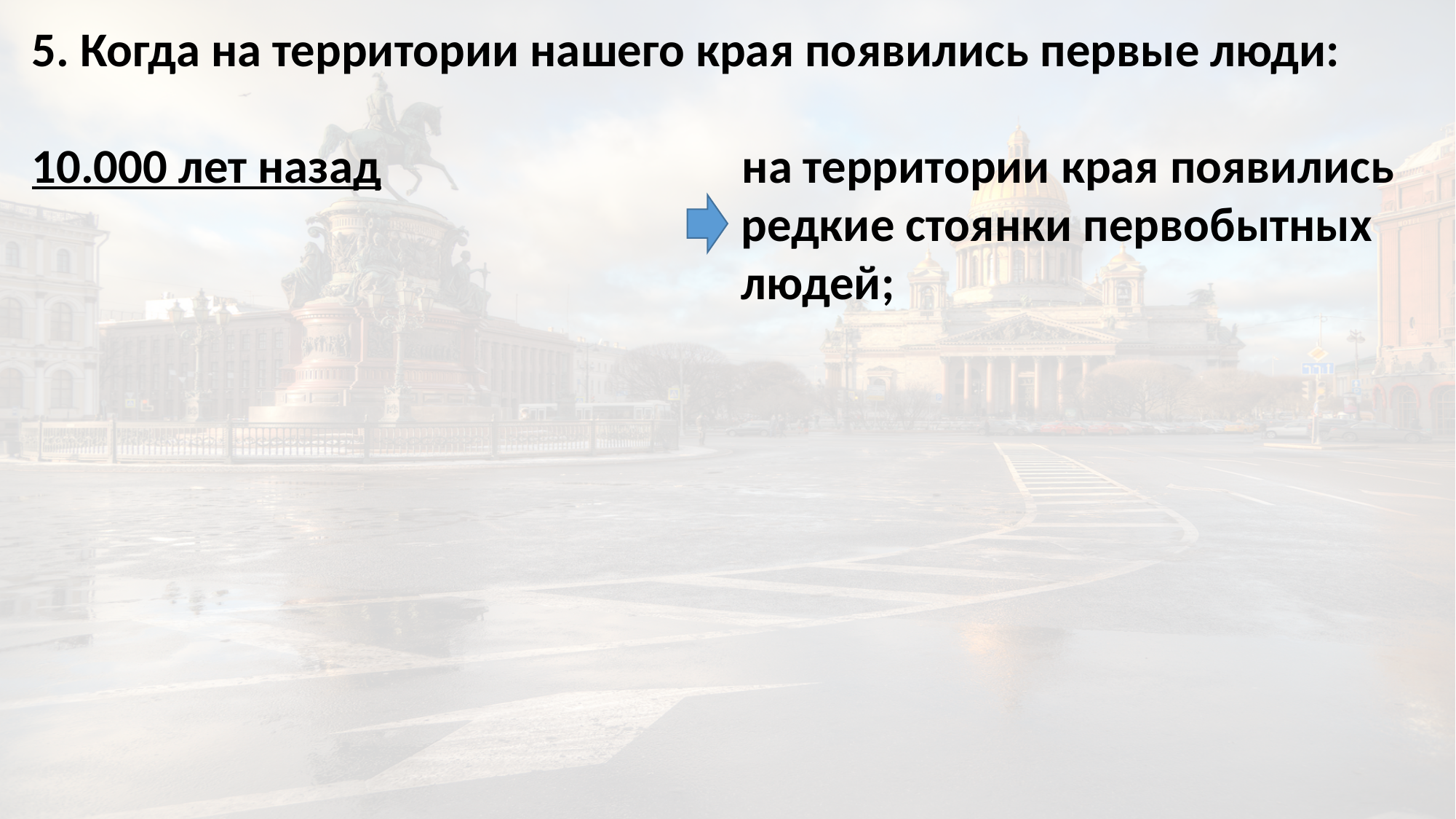

5. Когда на территории нашего края появились первые люди:

10.000 лет назад                                 на территории края появились
                                                                 редкие стоянки первобытных
                                                                 людей;